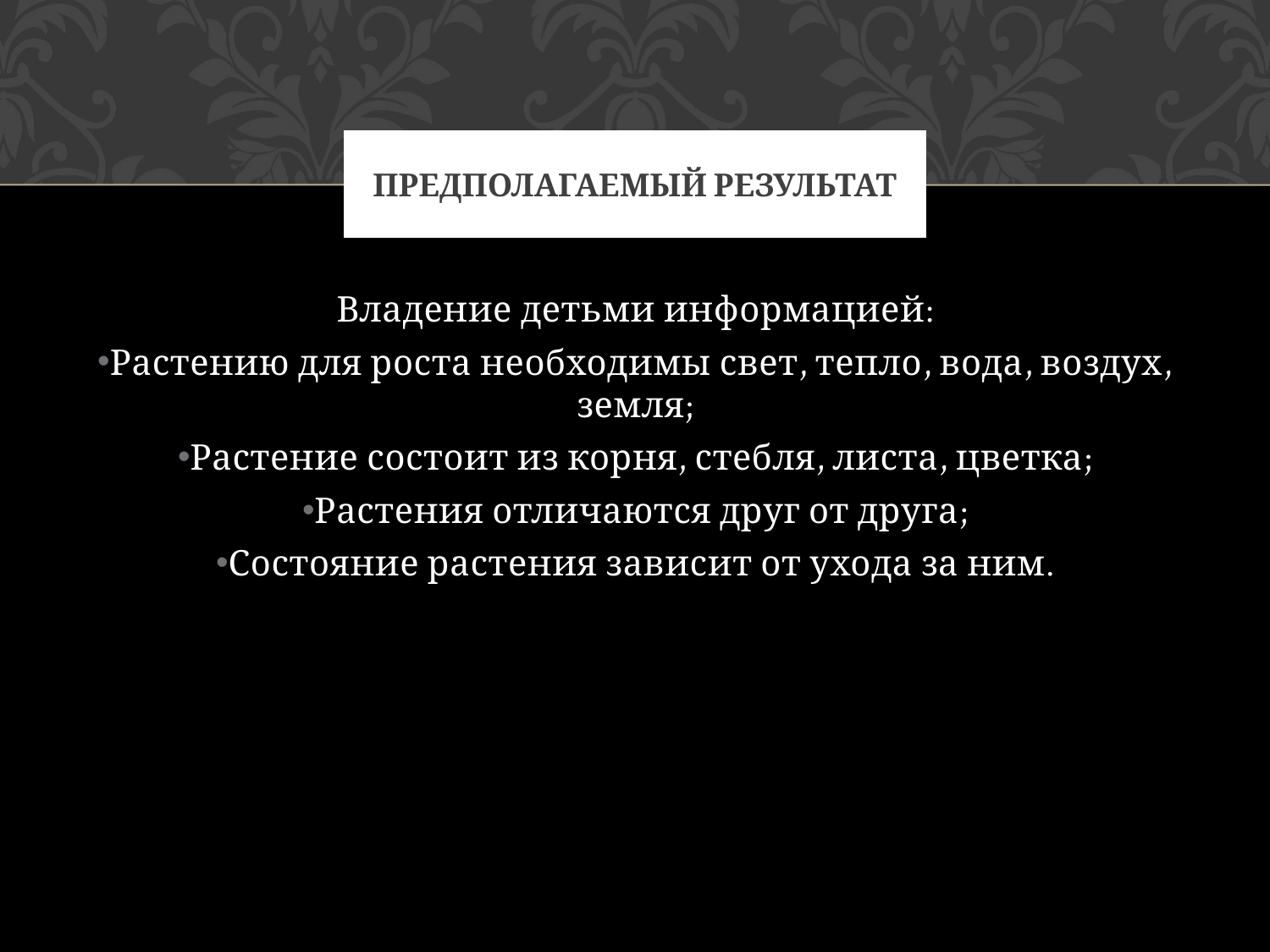

# Предполагаемый результат
Владение детьми информацией:
Растению для роста необходимы свет, тепло, вода, воздух, земля;
Растение состоит из корня, стебля, листа, цветка;
Растения отличаются друг от друга;
Состояние растения зависит от ухода за ним.